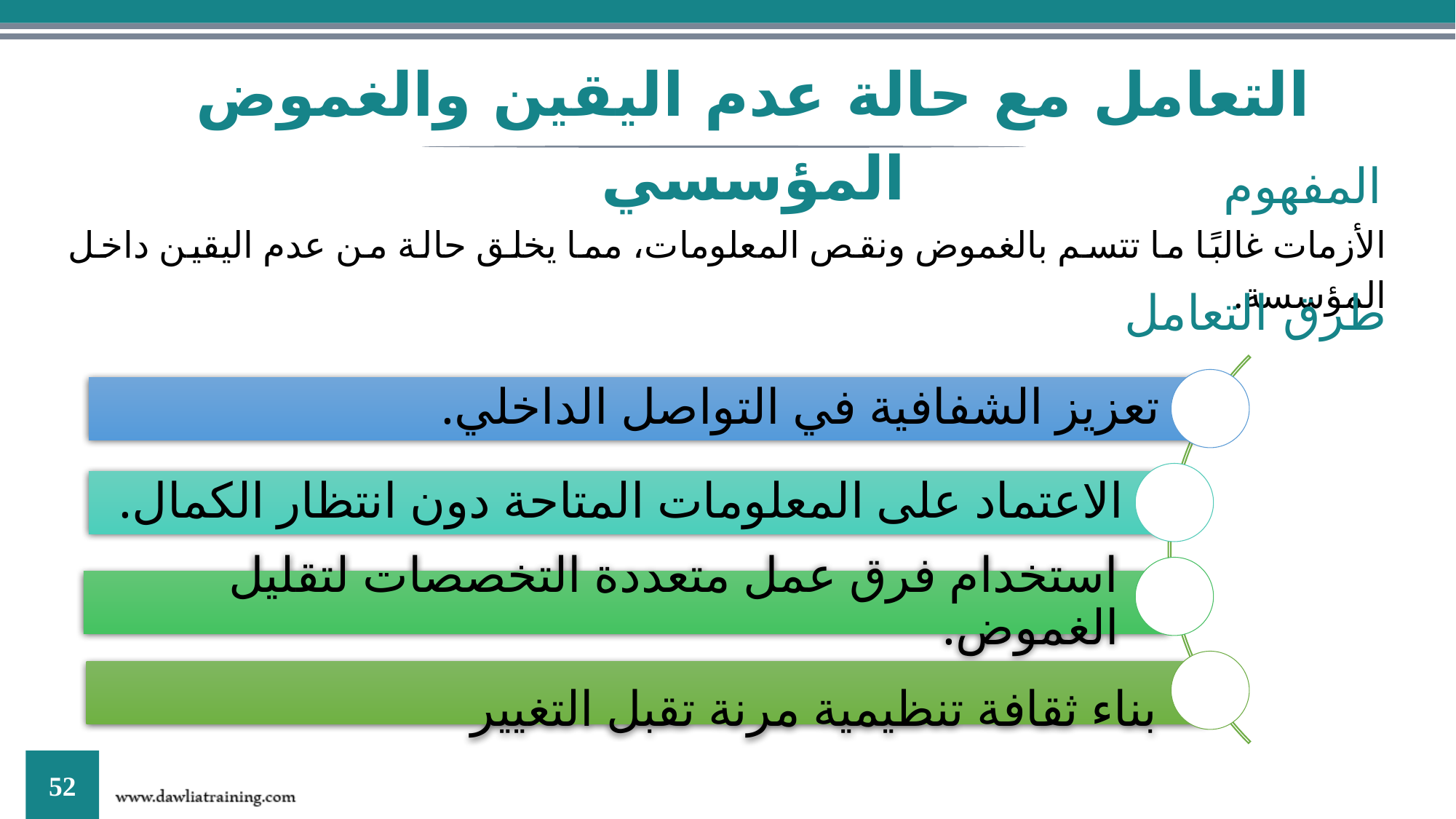

التعامل مع حالة عدم اليقين والغموض المؤسسي
المفهوم
الأزمات غالبًا ما تتسم بالغموض ونقص المعلومات، مما يخلق حالة من عدم اليقين داخل المؤسسة.
طرق التعامل
تعزيز الشفافية في التواصل الداخلي.
الاعتماد على المعلومات المتاحة دون انتظار الكمال.
استخدام فرق عمل متعددة التخصصات لتقليل الغموض.

بناء ثقافة تنظيمية مرنة تقبل التغيير